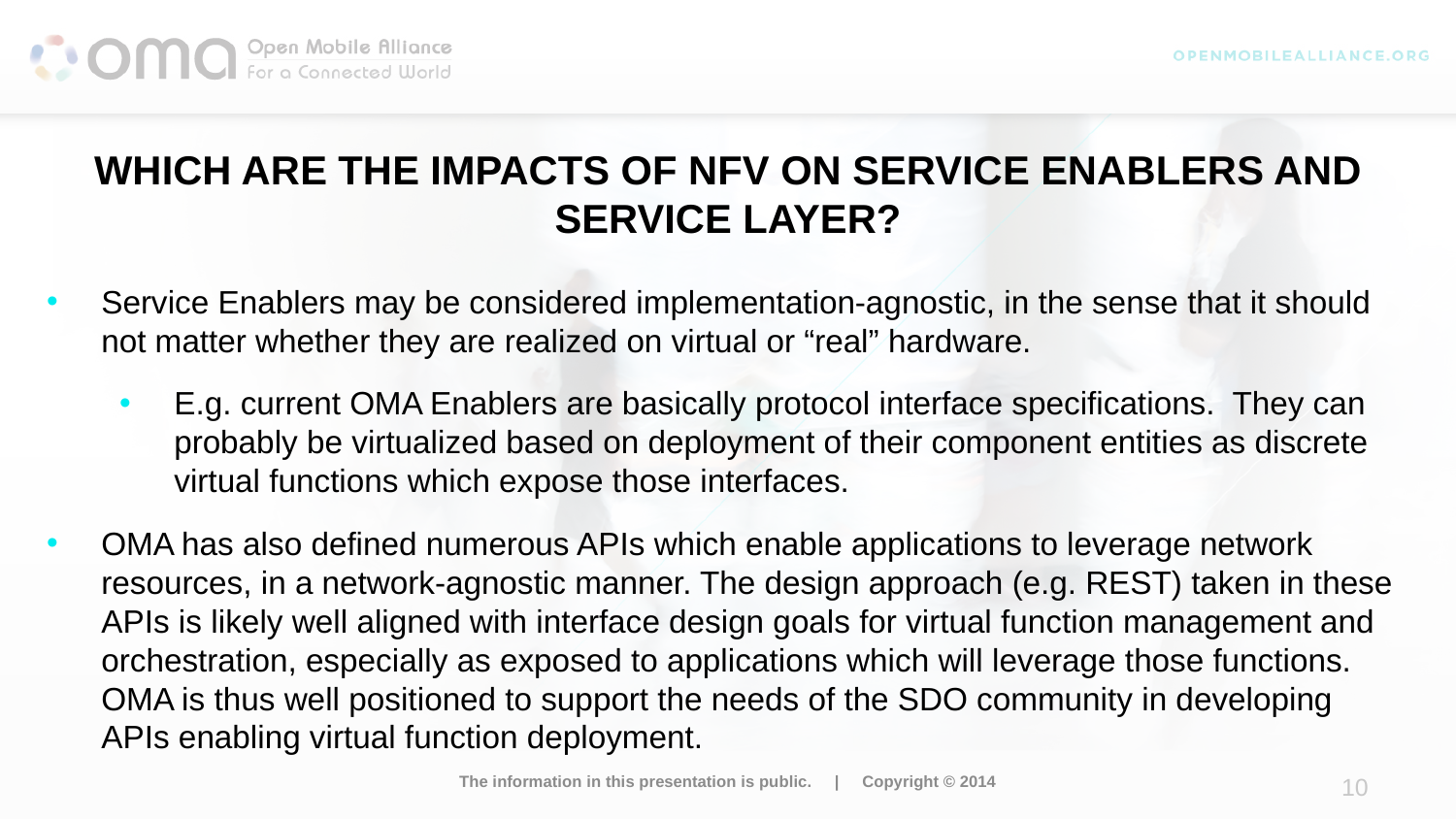

# Which are the impacts of NFV on Service Enablers and Service Layer?
Service Enablers may be considered implementation-agnostic, in the sense that it should not matter whether they are realized on virtual or “real” hardware.
E.g. current OMA Enablers are basically protocol interface specifications.  They can probably be virtualized based on deployment of their component entities as discrete virtual functions which expose those interfaces.
OMA has also defined numerous APIs which enable applications to leverage network resources, in a network-agnostic manner. The design approach (e.g. REST) taken in these APIs is likely well aligned with interface design goals for virtual function management and orchestration, especially as exposed to applications which will leverage those functions. OMA is thus well positioned to support the needs of the SDO community in developing APIs enabling virtual function deployment.
The information in this presentation is public.     |     Copyright © 2014
10